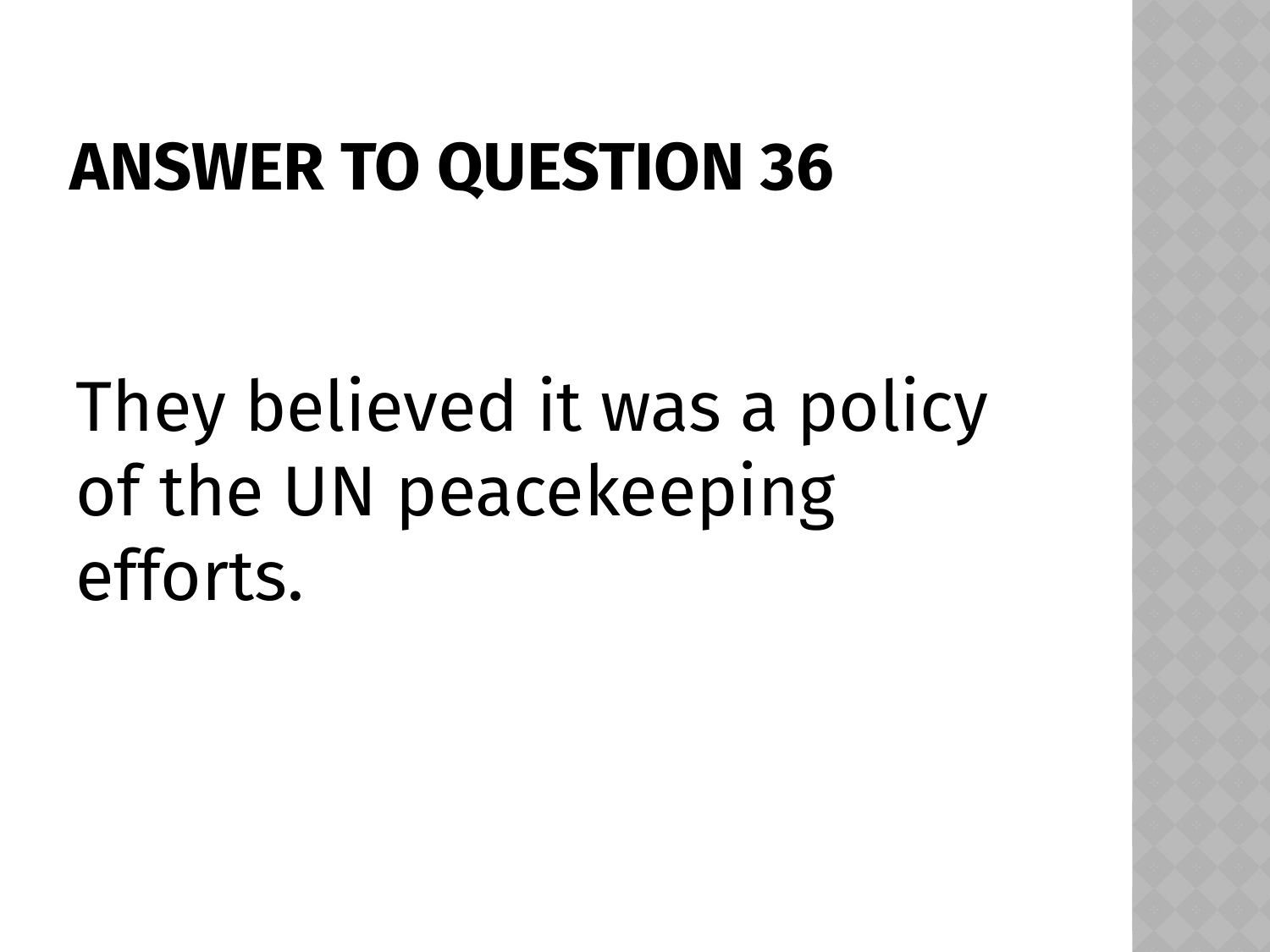

# Answer to question 36

They believed it was a policy of the UN peacekeeping efforts.